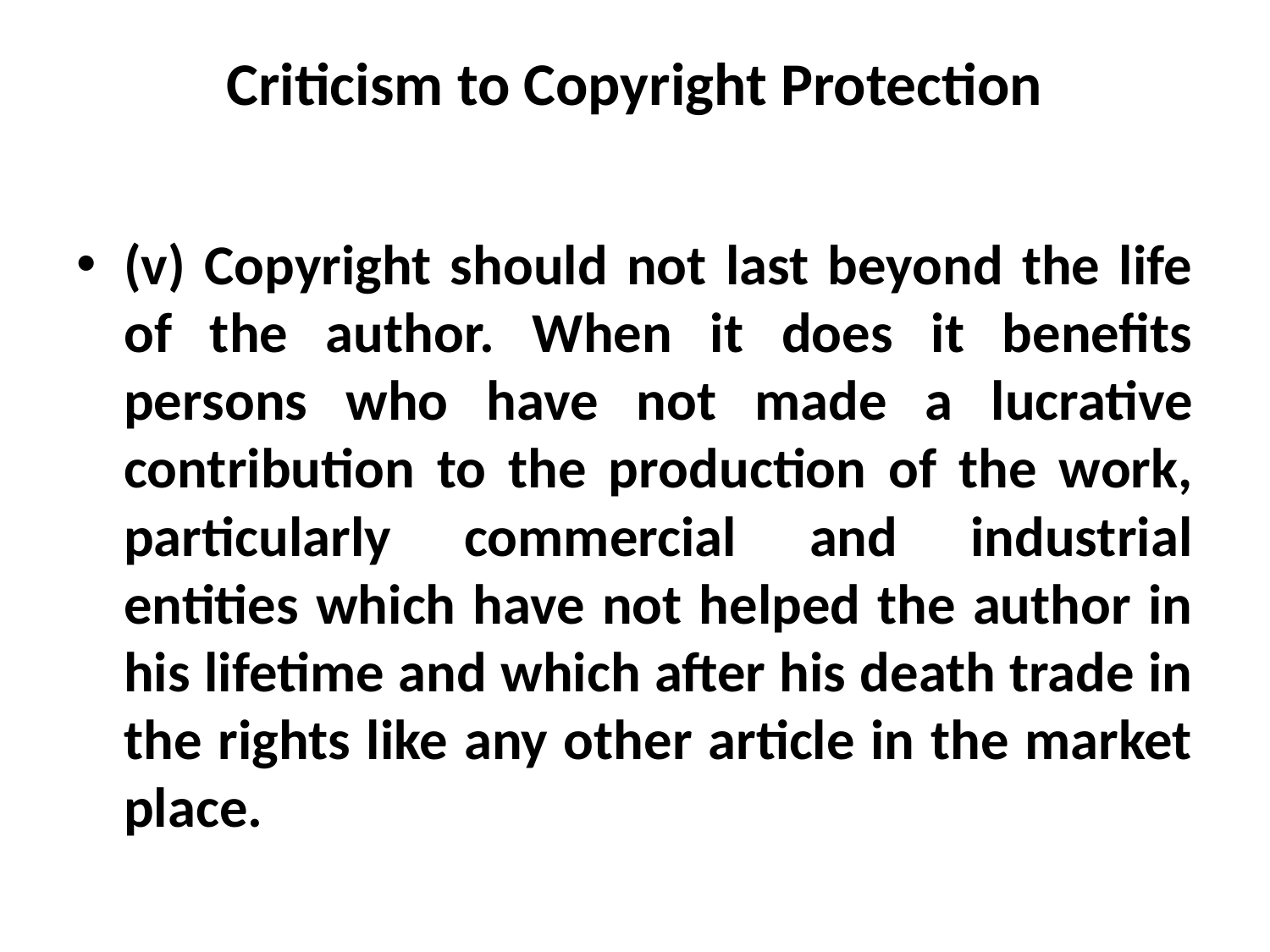

# Criticism to Copyright Protection
(v) Copyright should not last beyond the life of the author. When it does it benefits persons who have not made a lucrative contribution to the production of the work, particularly commercial and industrial entities which have not helped the author in his lifetime and which after his death trade in the rights like any other article in the market place.